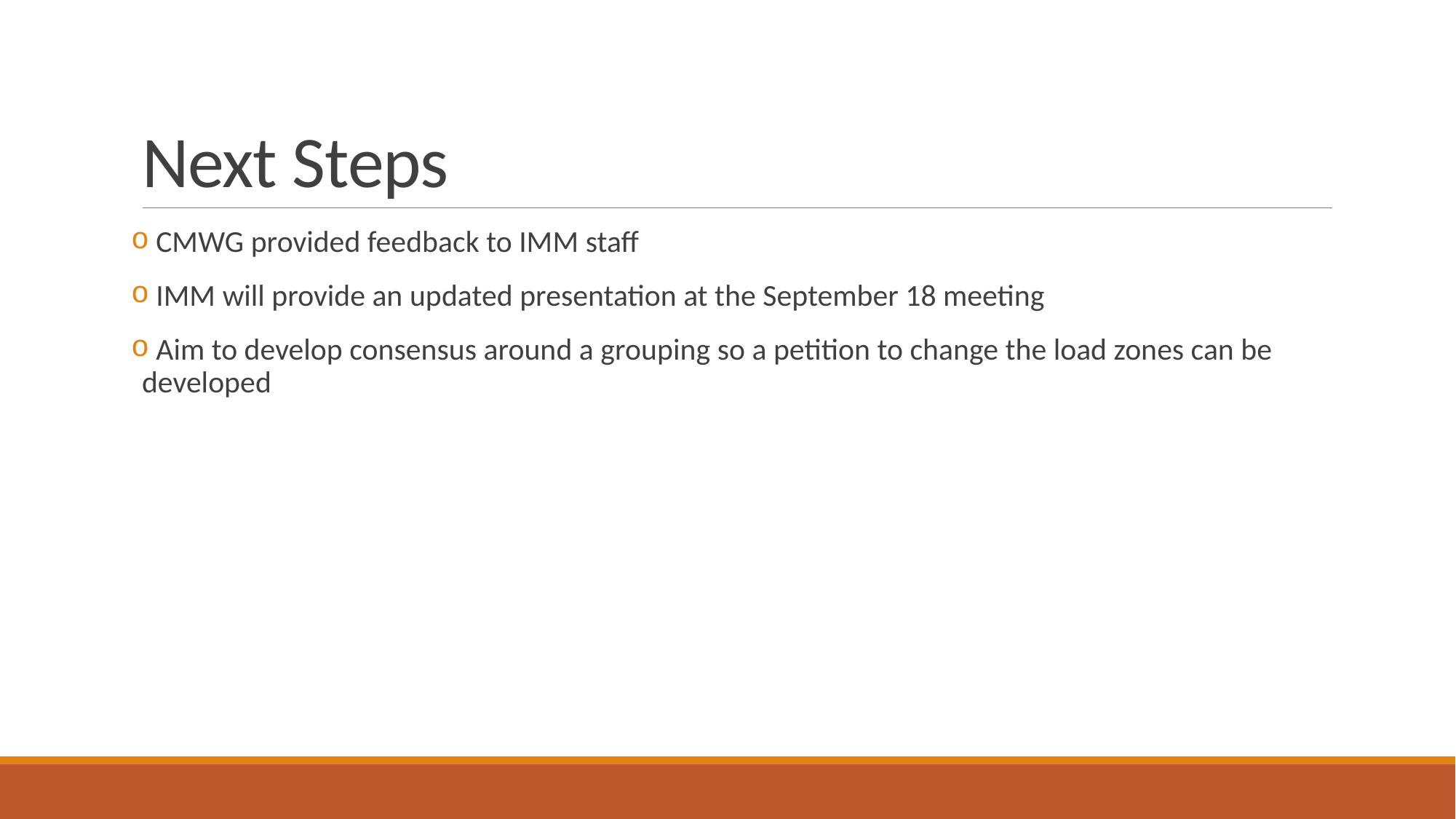

# Next Steps
 CMWG provided feedback to IMM staff
 IMM will provide an updated presentation at the September 18 meeting
 Aim to develop consensus around a grouping so a petition to change the load zones can be developed